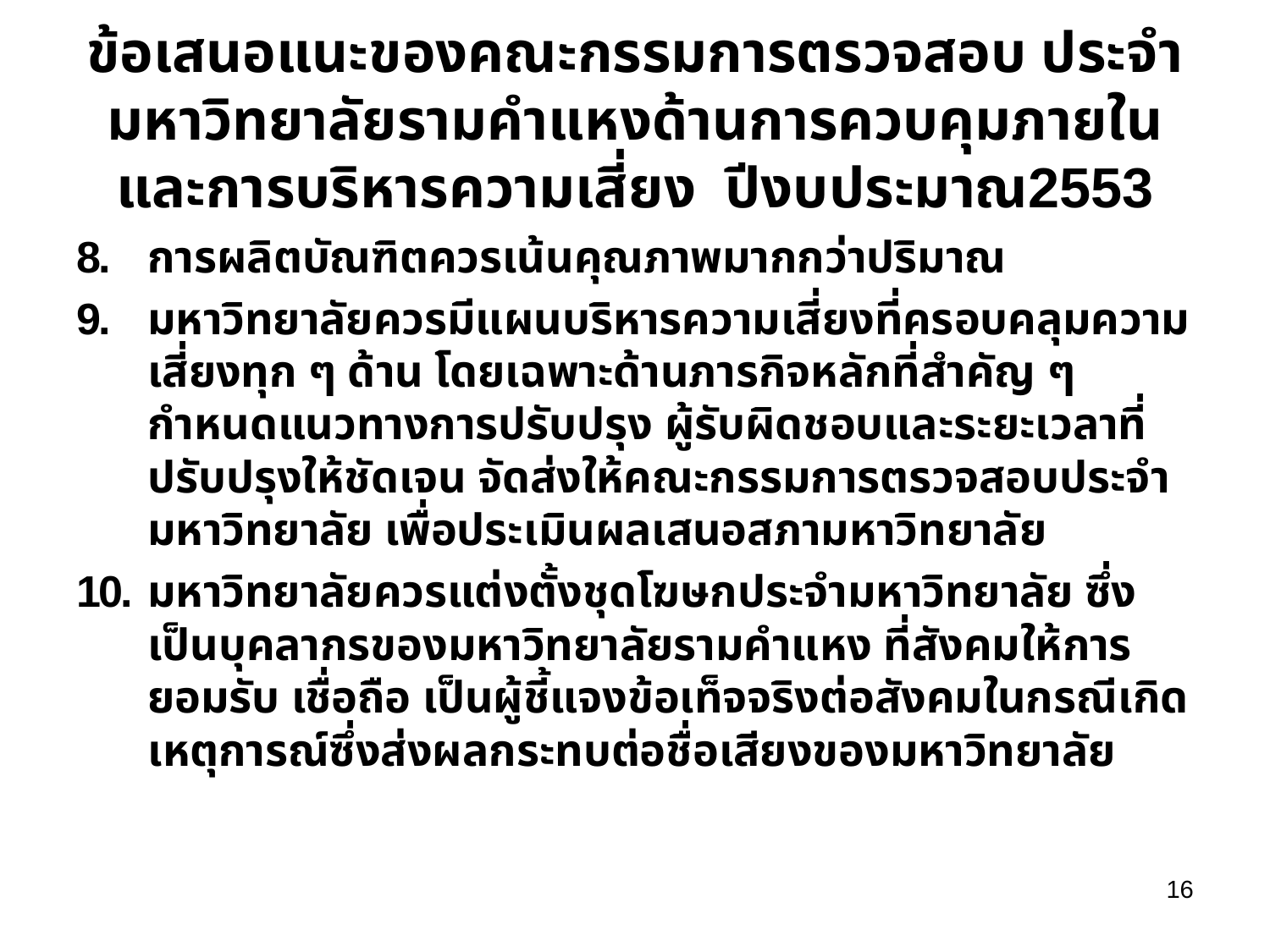

# ข้อเสนอแนะของคณะกรรมการตรวจสอบ ประจำมหาวิทยาลัยรามคำแหงด้านการควบคุมภายในและการบริหารความเสี่ยง  ปีงบประมาณ2553
การผลิตบัณฑิตควรเน้นคุณภาพมากกว่าปริมาณ
มหาวิทยาลัยควรมีแผนบริหารความเสี่ยงที่ครอบคลุมความเสี่ยงทุก ๆ ด้าน โดยเฉพาะด้านภารกิจหลักที่สำคัญ ๆ กำหนดแนวทางการปรับปรุง ผู้รับผิดชอบและระยะเวลาที่ปรับปรุงให้ชัดเจน จัดส่งให้คณะกรรมการตรวจสอบประจำมหาวิทยาลัย เพื่อประเมินผลเสนอสภามหาวิทยาลัย
มหาวิทยาลัยควรแต่งตั้งชุดโฆษกประจำมหาวิทยาลัย ซึ่งเป็นบุคลากรของมหาวิทยาลัยรามคำแหง ที่สังคมให้การยอมรับ เชื่อถือ เป็นผู้ชี้แจงข้อเท็จจริงต่อสังคมในกรณีเกิดเหตุการณ์ซึ่งส่งผลกระทบต่อชื่อเสียงของมหาวิทยาลัย

16